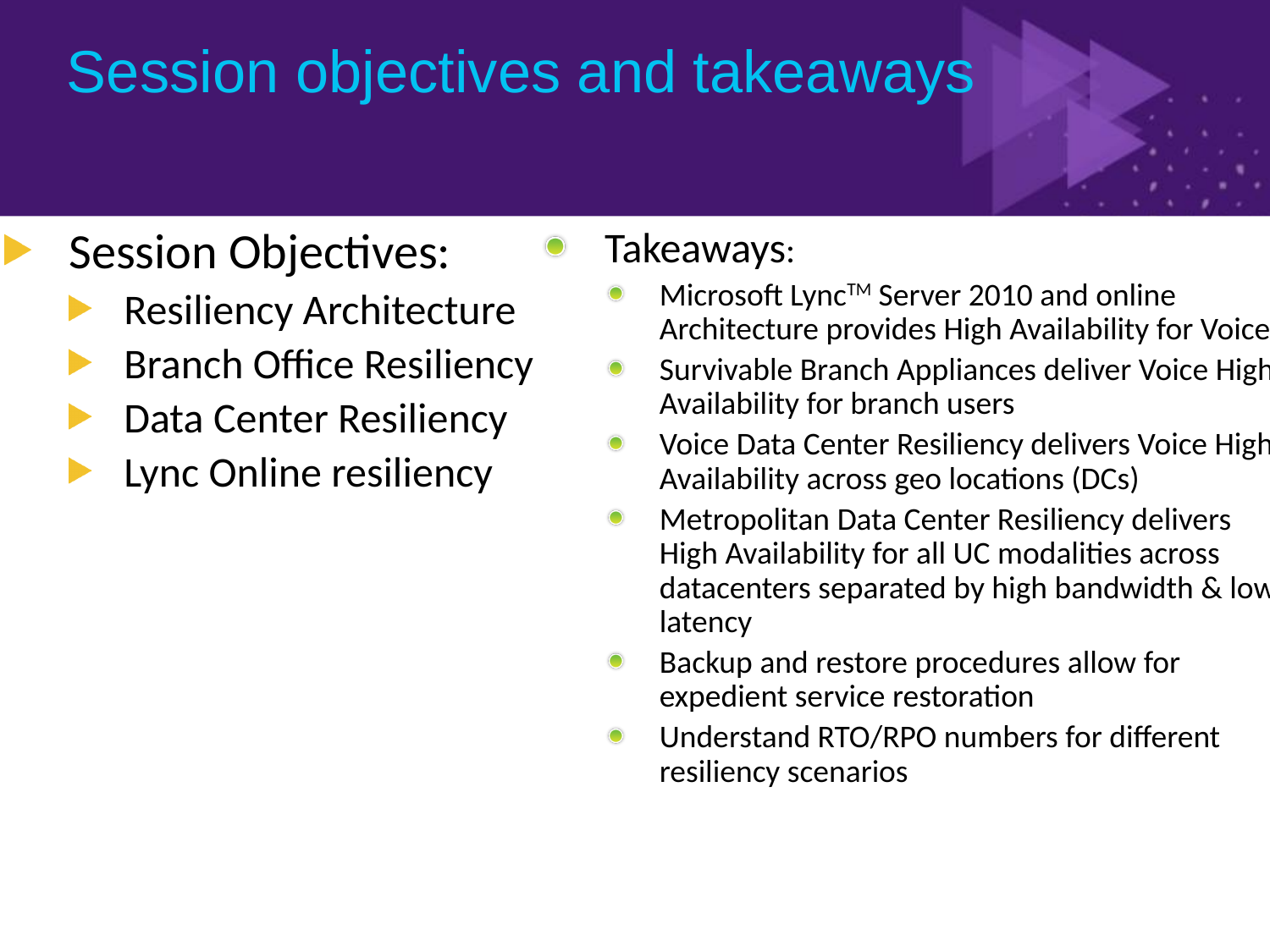

# Session objectives and takeaways
Session Objectives:
Resiliency Architecture
Branch Office Resiliency
Data Center Resiliency
Lync Online resiliency

Takeaways:
Microsoft LyncTM Server 2010 and online Architecture provides High Availability for Voice
Survivable Branch Appliances deliver Voice High Availability for branch users
Voice Data Center Resiliency delivers Voice High Availability across geo locations (DCs)
Metropolitan Data Center Resiliency delivers High Availability for all UC modalities across datacenters separated by high bandwidth & low latency
Backup and restore procedures allow for expedient service restoration
Understand RTO/RPO numbers for different resiliency scenarios